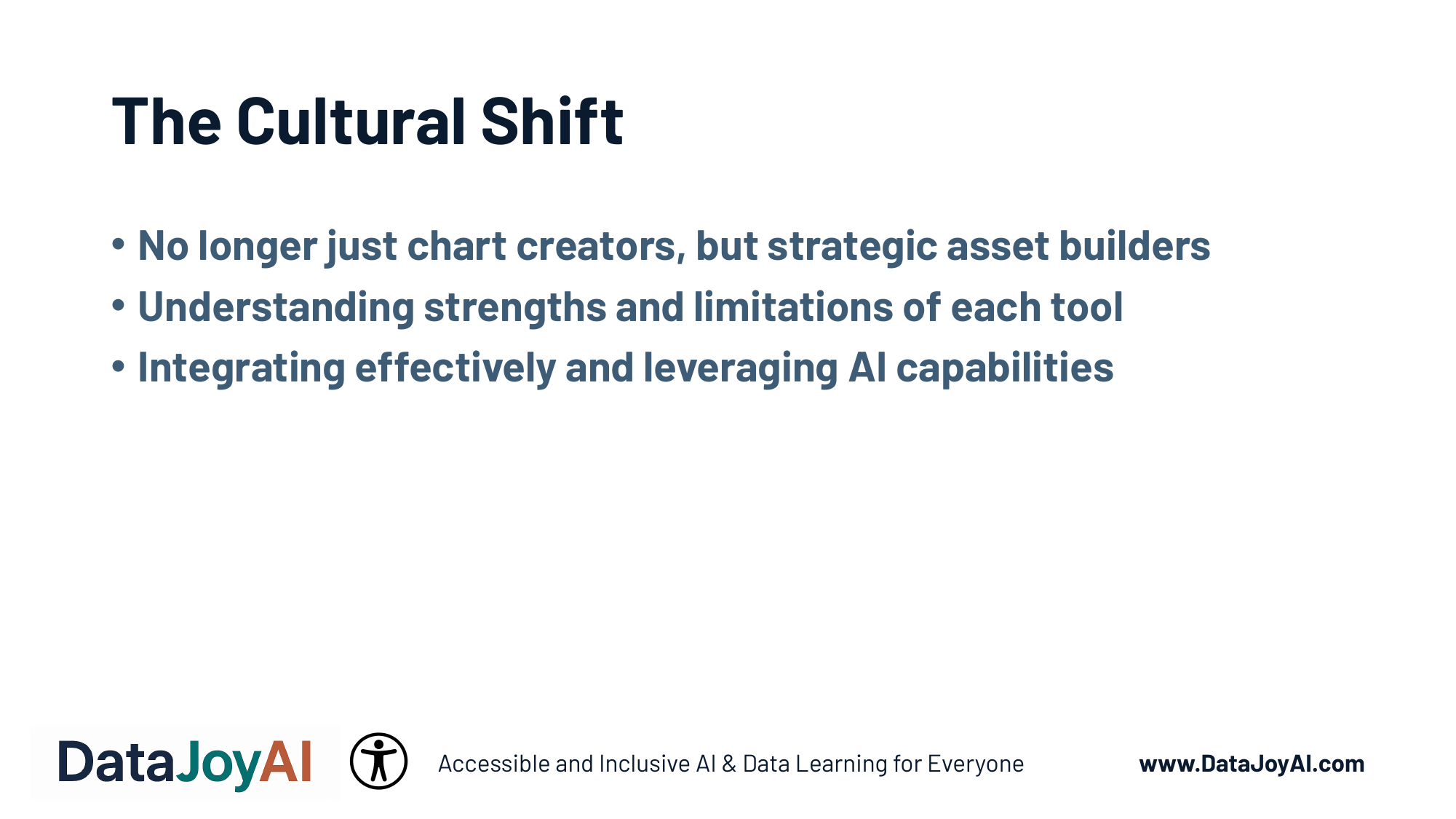

# The Cultural Shift
No longer just chart creators, but strategic asset builders
Understanding strengths and limitations of each tool
Integrating effectively and leveraging AI capabilities